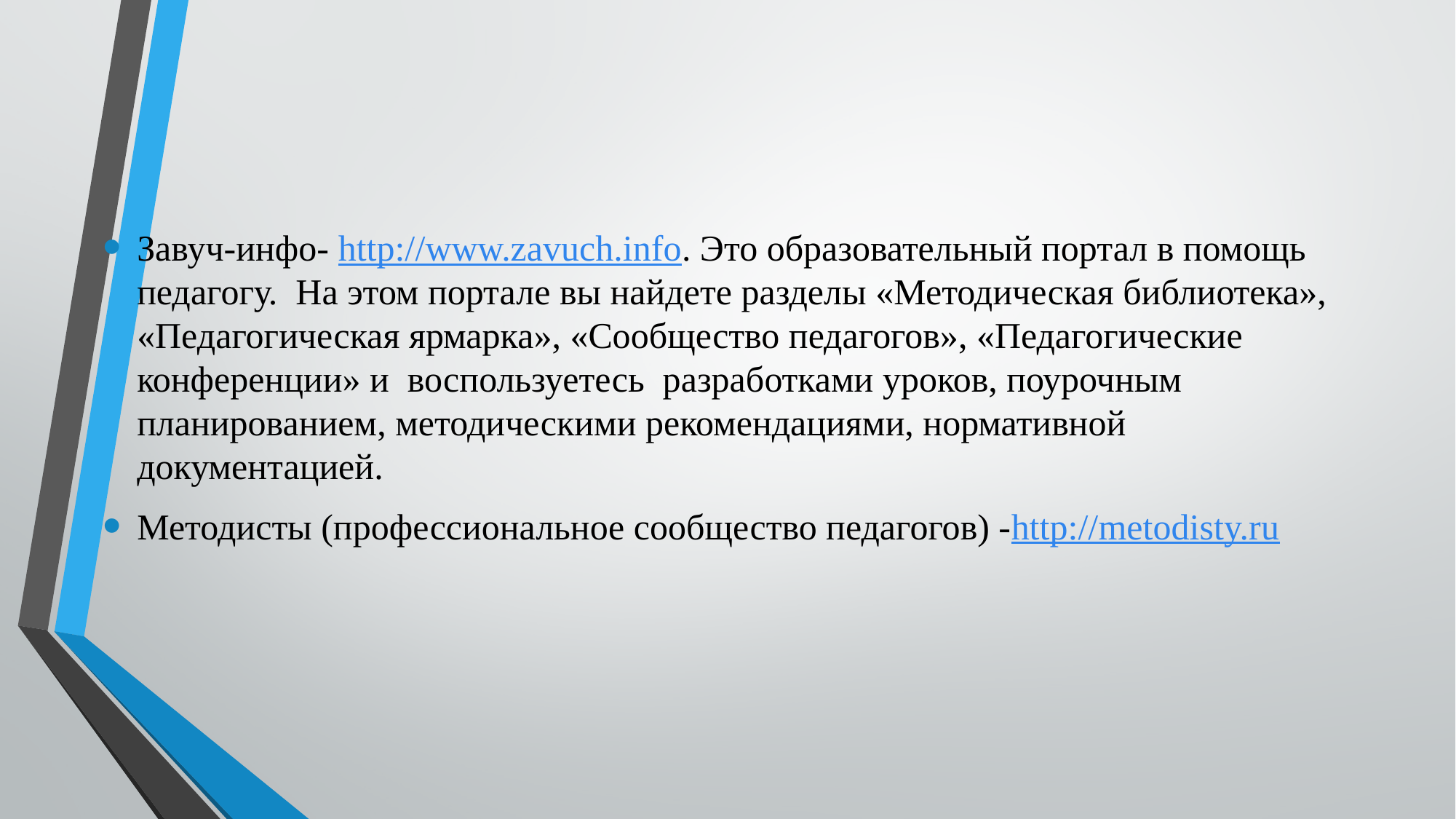

Завуч-инфо- http://www.zavuch.info. Это образовательный портал в помощь педагогу.  На этом портале вы найдете разделы «Методическая библиотека», «Педагогическая ярмарка», «Сообщество педагогов», «Педагогические конференции» и  воспользуетесь  разработками уроков, поурочным планированием, методическими рекомендациями, нормативной документацией.
Методисты (профессиональное сообщество педагогов) -http://metodisty.ru